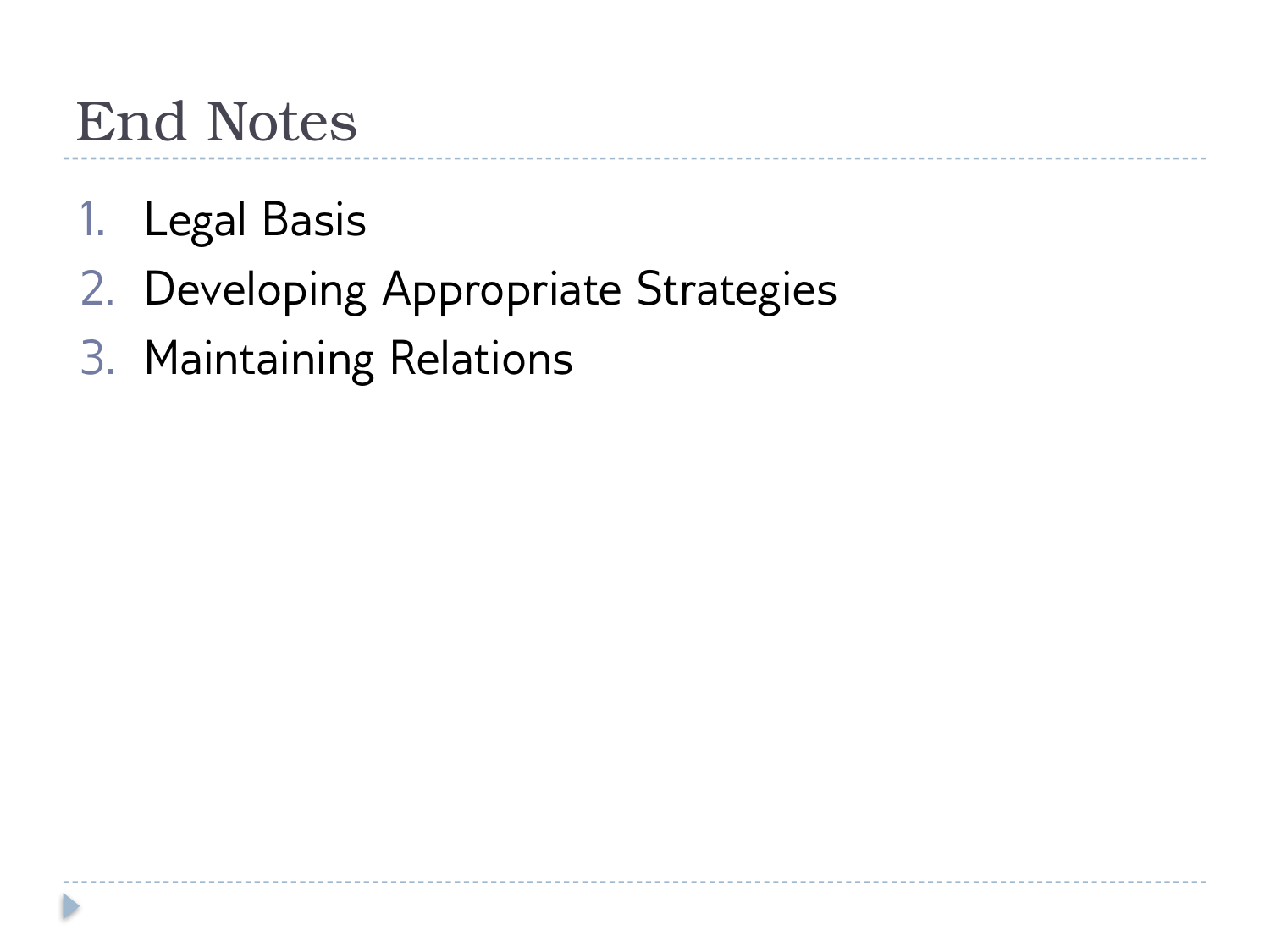

# End Notes
Legal Basis
Developing Appropriate Strategies
Maintaining Relations